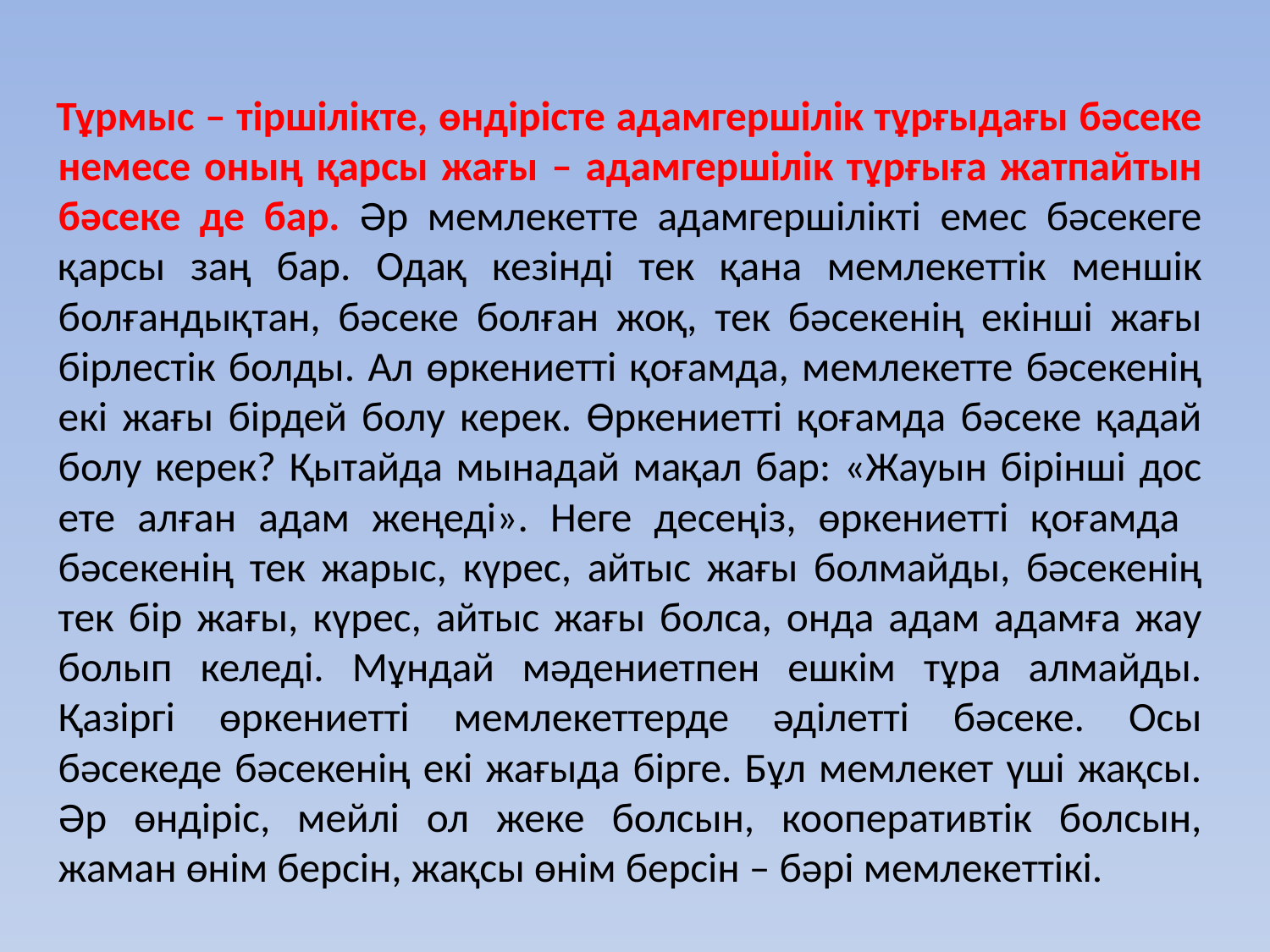

Тұрмыс – тіршілікте, өндірісте адамгершілік тұрғыдағы бәсеке немесе оның қарсы жағы – адамгершілік тұрғыға жатпайтын бәсеке де бар. Әр мемлекетте адамгершілікті емес бәсекеге қарсы заң бар. Одақ кезінді тек қана мемлекеттік меншік болғандықтан, бәсеке болған жоқ, тек бәсекенің екінші жағы бірлестік болды. Ал өркениетті қоғамда, мемлекетте бәсекенің екі жағы бірдей болу керек. Өркениетті қоғамда бәсеке қадай болу керек? Қытайда мынадай мақал бар: «Жауын бірінші дос ете алған адам жеңеді». Неге десеңіз, өркениетті қоғамда  бәсекенің тек жарыс, күрес, айтыс жағы болмайды, бәсекенің тек бір жағы, күрес, айтыс жағы болса, онда адам адамға жау болып келеді. Мұндай мәдениетпен ешкім тұра алмайды. Қазіргі өркениетті мемлекеттерде әділетті бәсеке. Осы бәсекеде бәсекенің екі жағыда бірге. Бұл мемлекет үші жақсы. Әр өндіріс, мейлі ол жеке болсын, кооперативтік болсын, жаман өнім берсін, жақсы өнім берсін – бәрі мемлекеттікі.